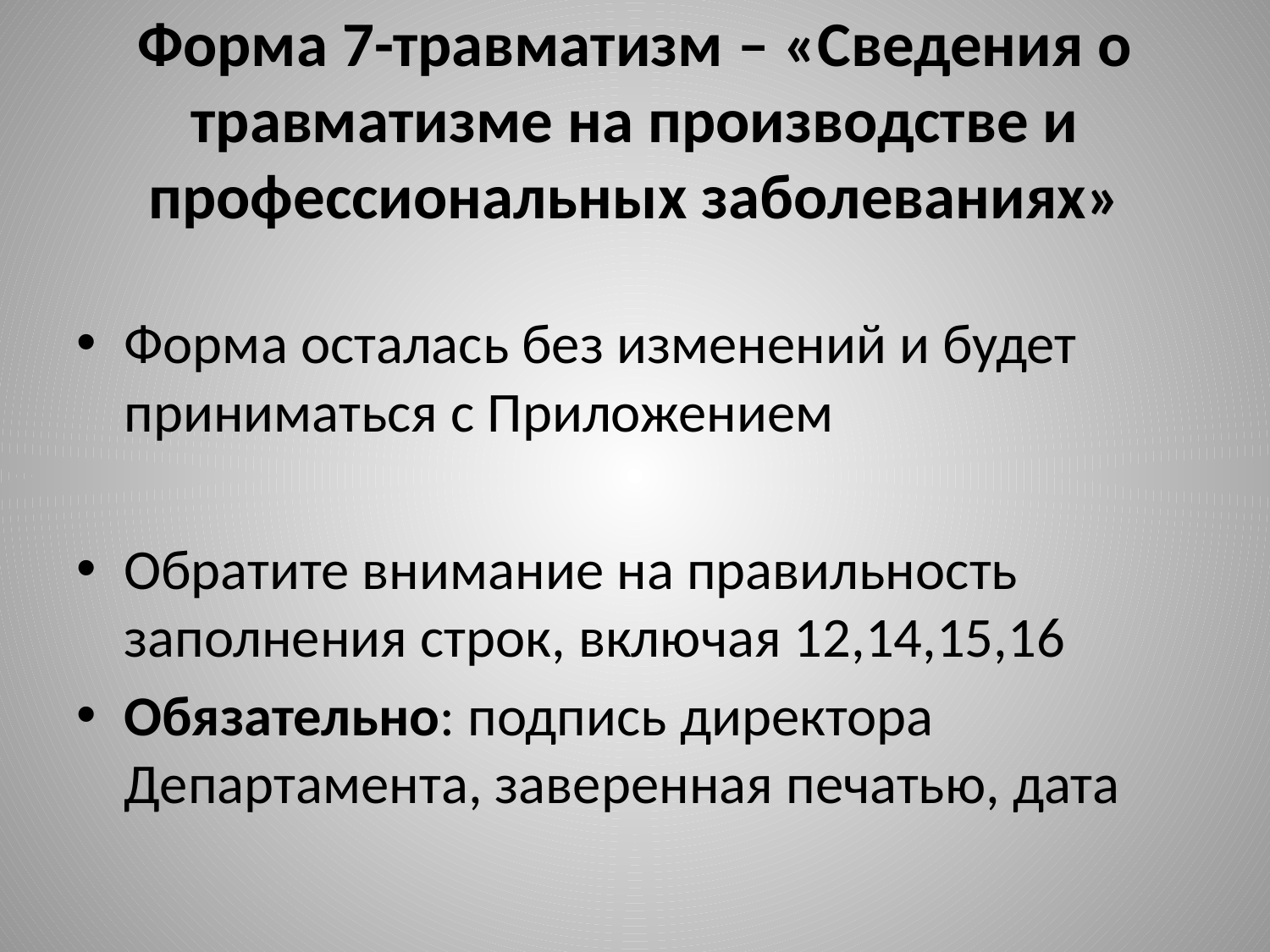

# Форма 7-травматизм – «Сведения о травматизме на производстве и профессиональных заболеваниях»

Форма осталась без изменений и будет приниматься с Приложением

Обратите внимание на правильность заполнения строк, включая 12,14,15,16
Обязательно: подпись директора Департамента, заверенная печатью, дата